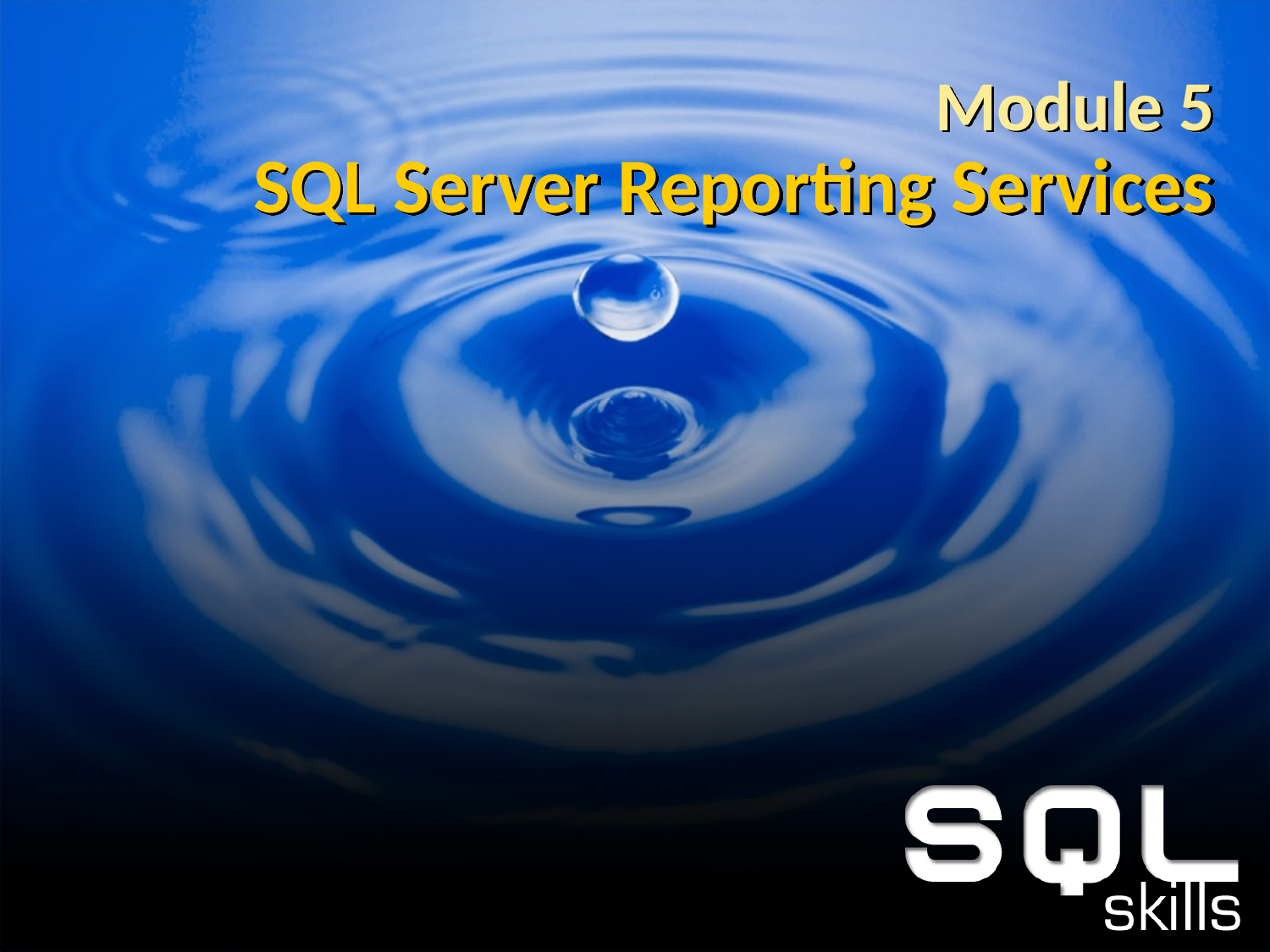

# Module 5 SQL Server Reporting Services